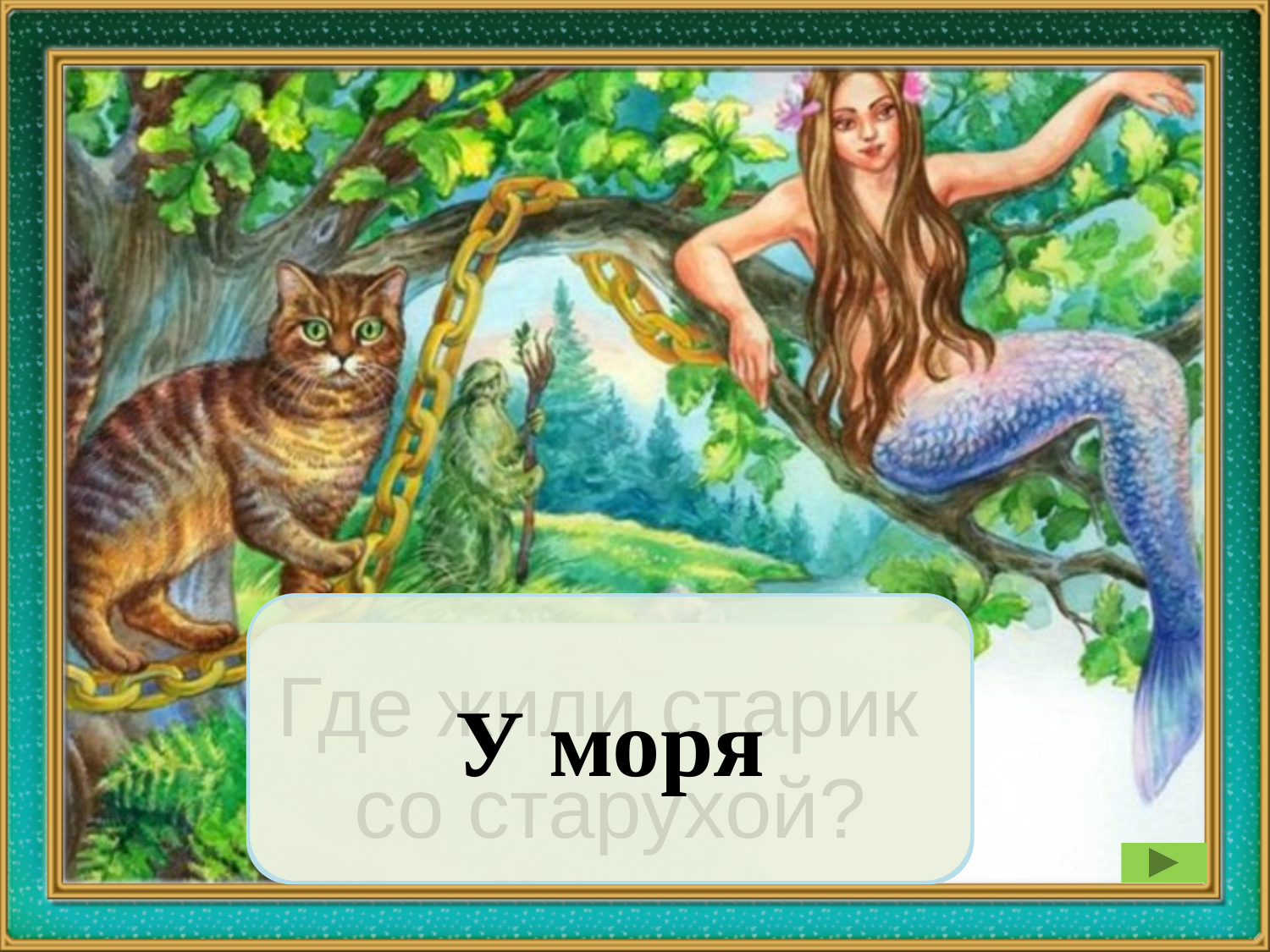

У моря

Где жили старик
со старухой?